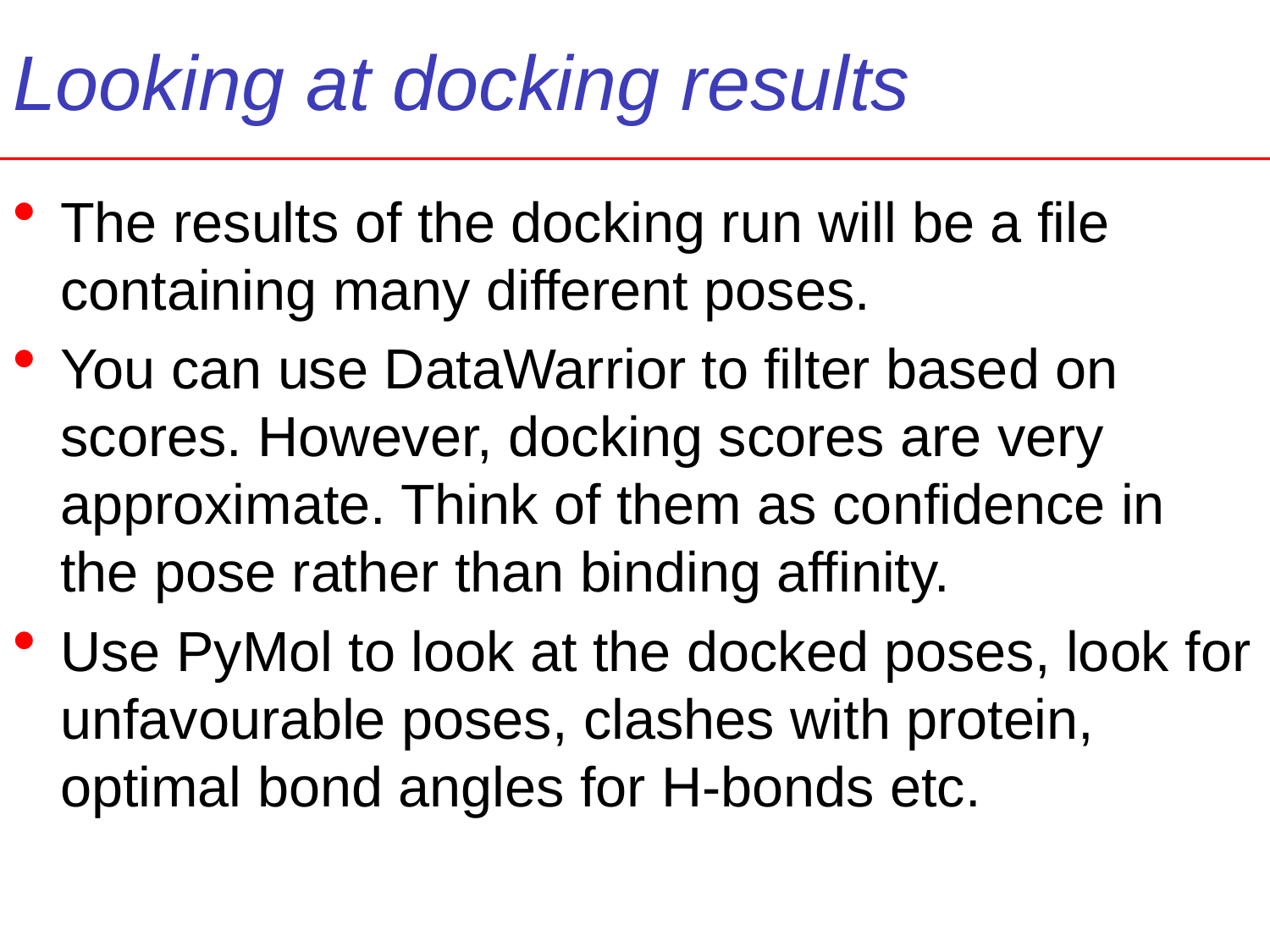

# Looking at docking results
The results of the docking run will be a file containing many different poses.
You can use DataWarrior to filter based on scores. However, docking scores are very approximate. Think of them as confidence in the pose rather than binding affinity.
Use PyMol to look at the docked poses, look for unfavourable poses, clashes with protein, optimal bond angles for H-bonds etc.